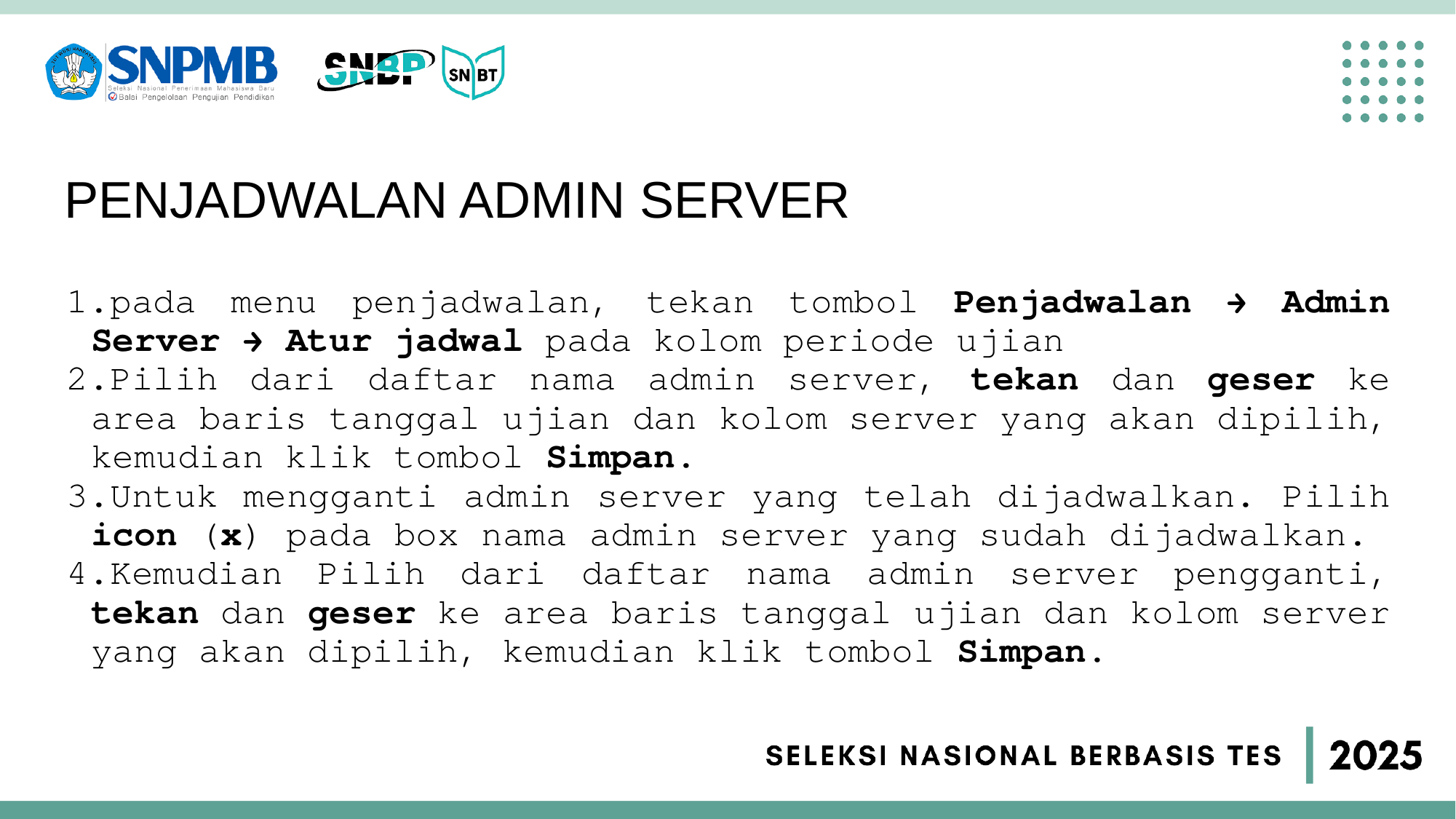

# PENJADWALAN ADMIN SERVER
pada menu penjadwalan, tekan tombol Penjadwalan → Admin Server → Atur jadwal pada kolom periode ujian
Pilih dari daftar nama admin server, tekan dan geser ke area baris tanggal ujian dan kolom server yang akan dipilih, kemudian klik tombol Simpan.
Untuk mengganti admin server yang telah dijadwalkan. Pilih icon (x) pada box nama admin server yang sudah dijadwalkan.
Kemudian Pilih dari daftar nama admin server pengganti, tekan dan geser ke area baris tanggal ujian dan kolom server yang akan dipilih, kemudian klik tombol Simpan.